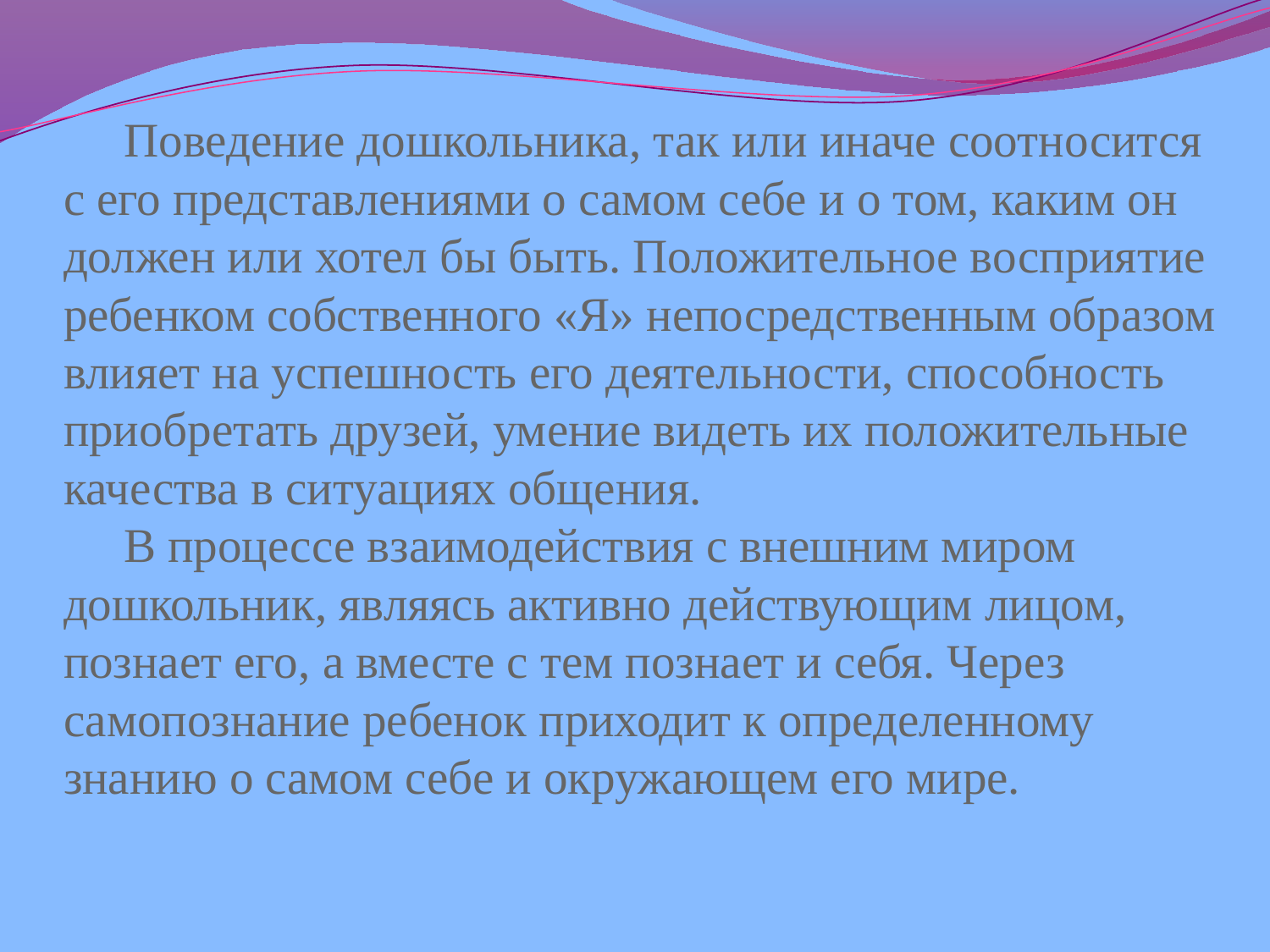

# Поведение дошкольника, так или иначе соотносится с его представлениями о самом себе и о том, каким он должен или хотел бы быть. Положительное восприятие ребенком собственного «Я» непосредственным образом влияет на успешность его деятельности, способность приобретать друзей, умение видеть их положительные качества в ситуациях общения. В процессе взаимодействия с внешним миром дошкольник, являясь активно действующим лицом, познает его, а вместе с тем познает и себя. Через самопознание ребенок приходит к определенному знанию о самом себе и окружающем его мире.